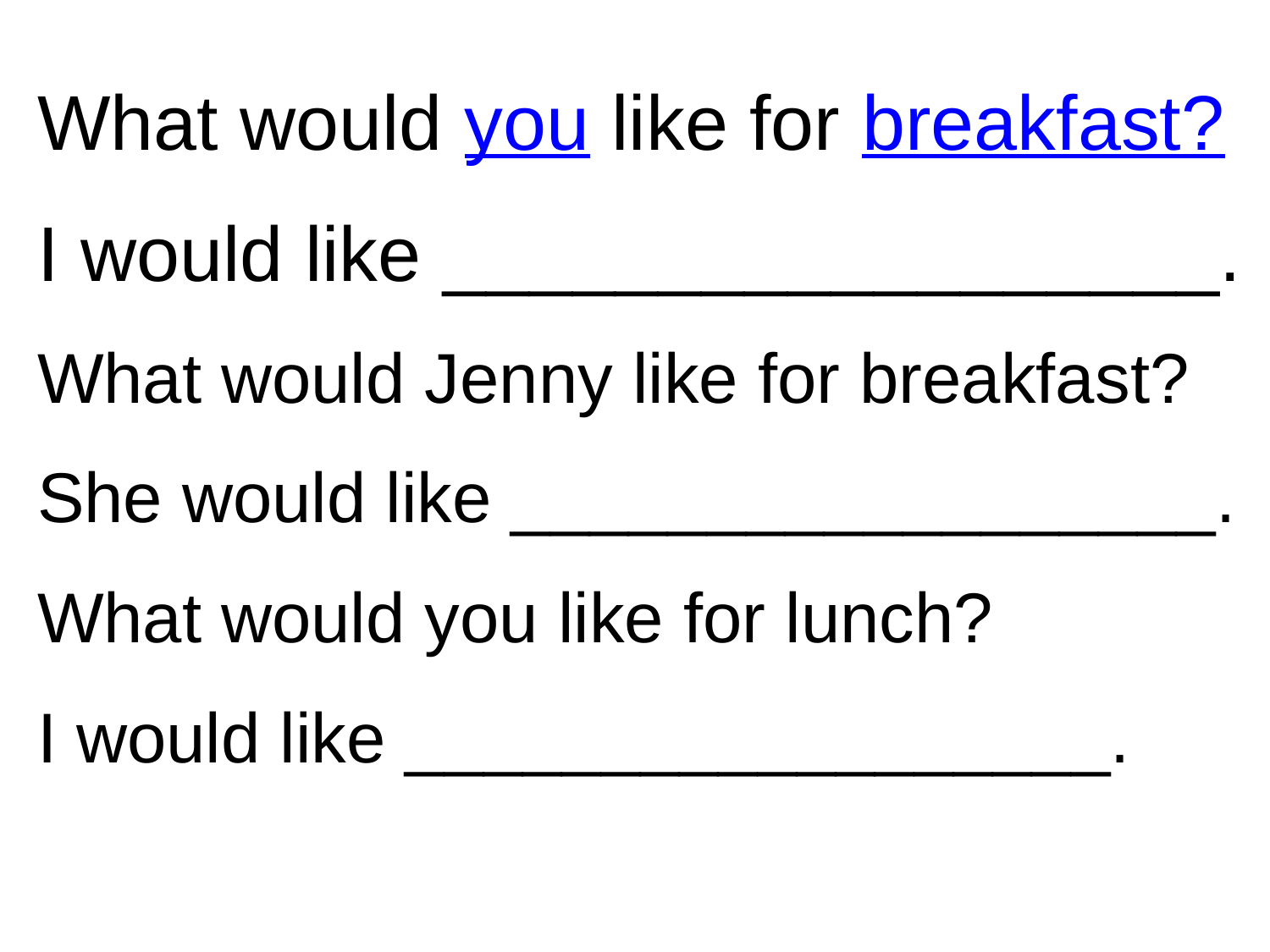

What would you like for breakfast?
I would like __________________.
What would Jenny like for breakfast?
She would like __________________.
What would you like for lunch?
I would like __________________.